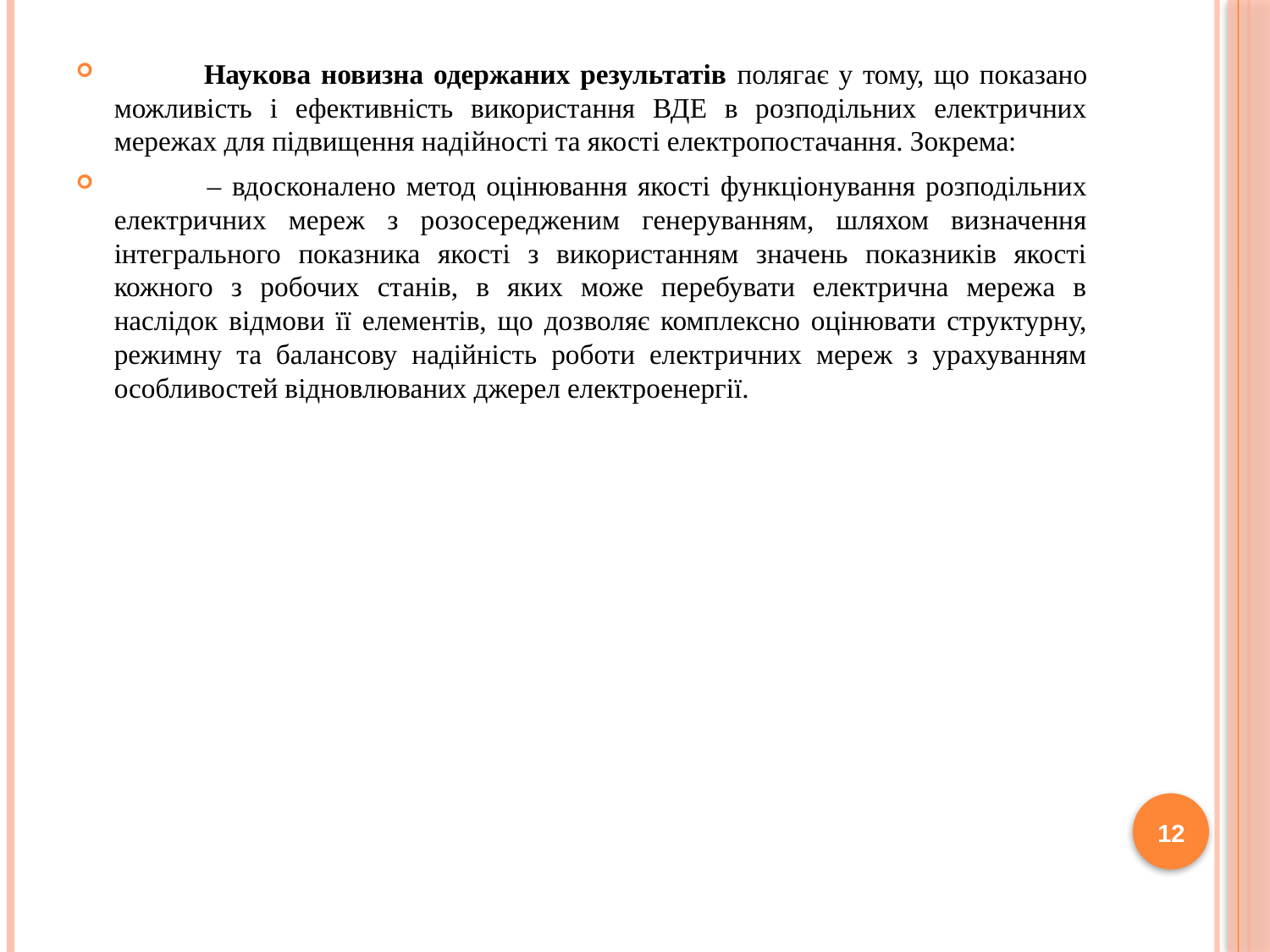

Наукова новизна одержаних результатів полягає у тому, що показано можливість і ефективність використання ВДЕ в розподільних електричних мережах для підвищення надійності та якості електропостачання. Зокрема:
         – вдосконалено метод оцінювання якості функціонування розподільних електричних мереж з розосередженим генеруванням, шляхом визначення інтегрального показника якості з використанням значень показників якості кожного з робочих станів, в яких може перебувати електрична мережа в наслідок відмови її елементів, що дозволяє комплексно оцінювати структурну, режимну та балансову надійність роботи електричних мереж з урахуванням особливостей відновлюваних джерел електроенергії.

12